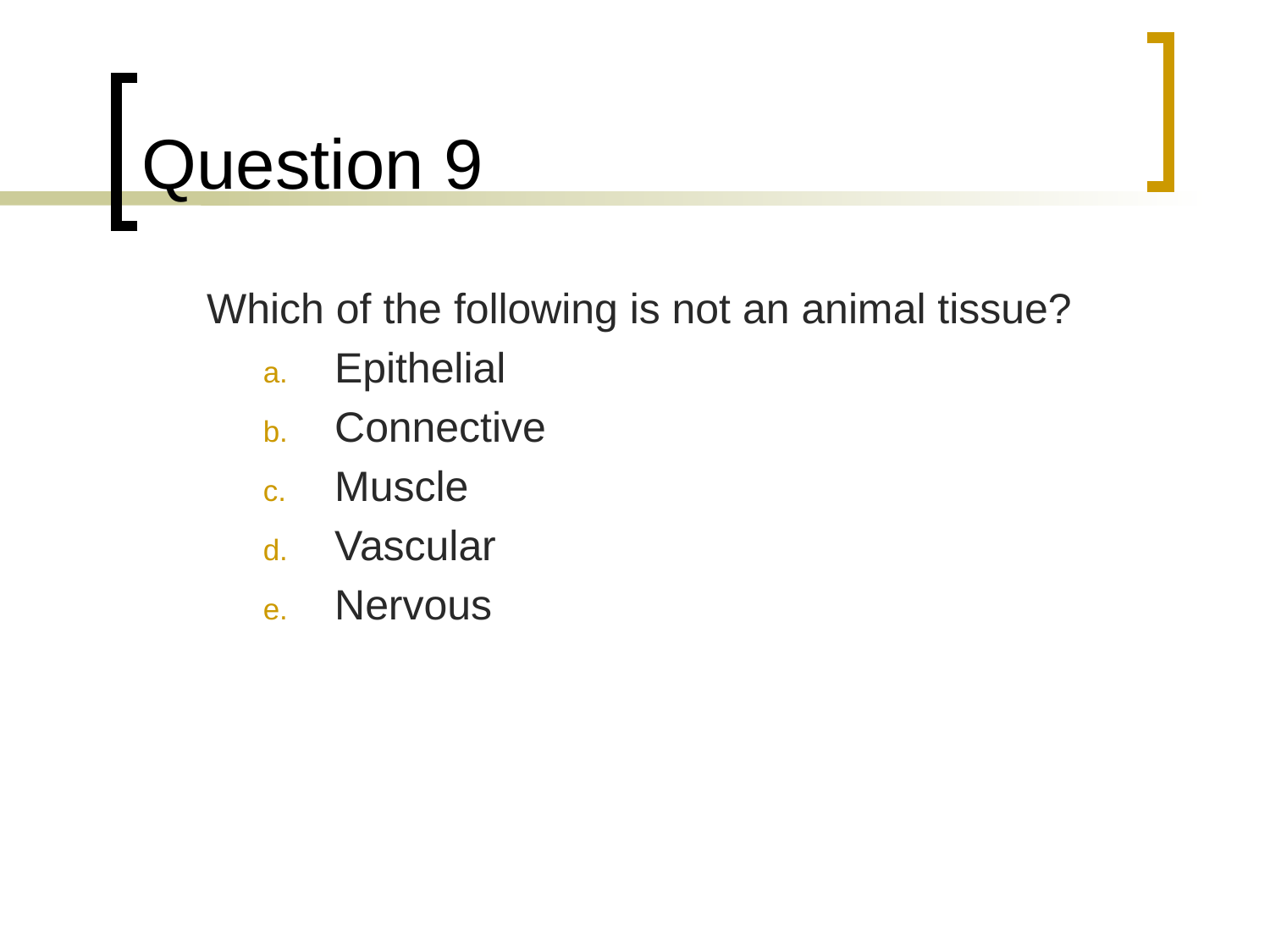

# Question 9
	Which of the following is not an animal tissue?
Epithelial
Connective
Muscle
Vascular
Nervous